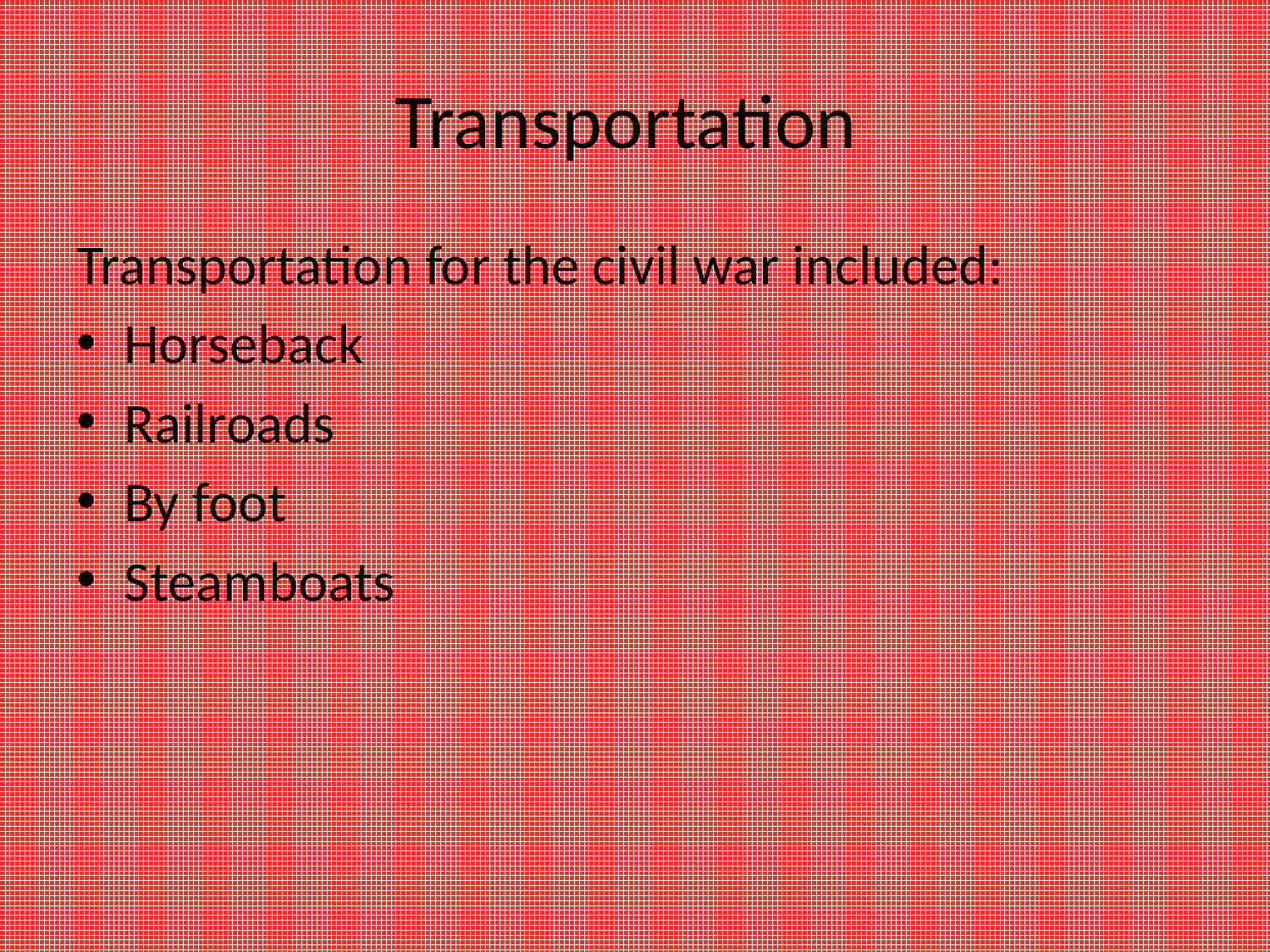

# Transportation
Transportation for the civil war included:
Horseback
Railroads
By foot
Steamboats